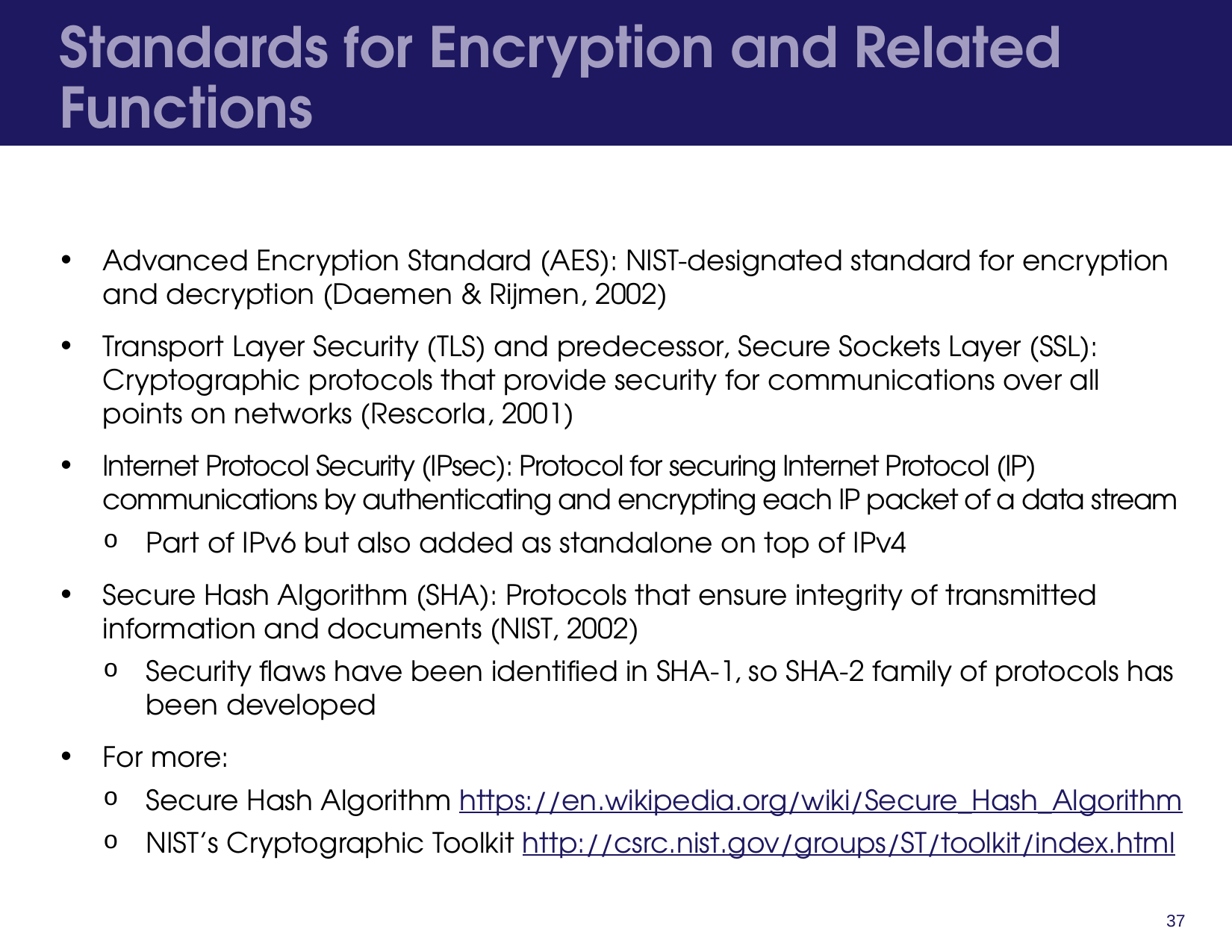

# Standards for Encryption and Related Functions
Advanced Encryption Standard (AES): NIST-designated standard for encryption and decryption (Daemen & Rijmen, 2002)
Transport Layer Security (TLS) and predecessor, Secure Sockets Layer (SSL): Cryptographic protocols that provide security for communications over all points on networks (Rescorla, 2001)
Internet Protocol Security (IPsec): Protocol for securing Internet Protocol (IP) communications by authenticating and encrypting each IP packet of a data stream
Part of IPv6 but also added as standalone on top of IPv4
Secure Hash Algorithm (SHA): Protocols that ensure integrity of transmitted information and documents (NIST, 2002)
Security flaws have been identified in SHA-1, so SHA-2 family of protocols has been developed
For more:
Secure Hash Algorithm https://en.wikipedia.org/wiki/Secure_Hash_Algorithm
NIST’s Cryptographic Toolkit http://csrc.nist.gov/groups/ST/toolkit/index.html
37